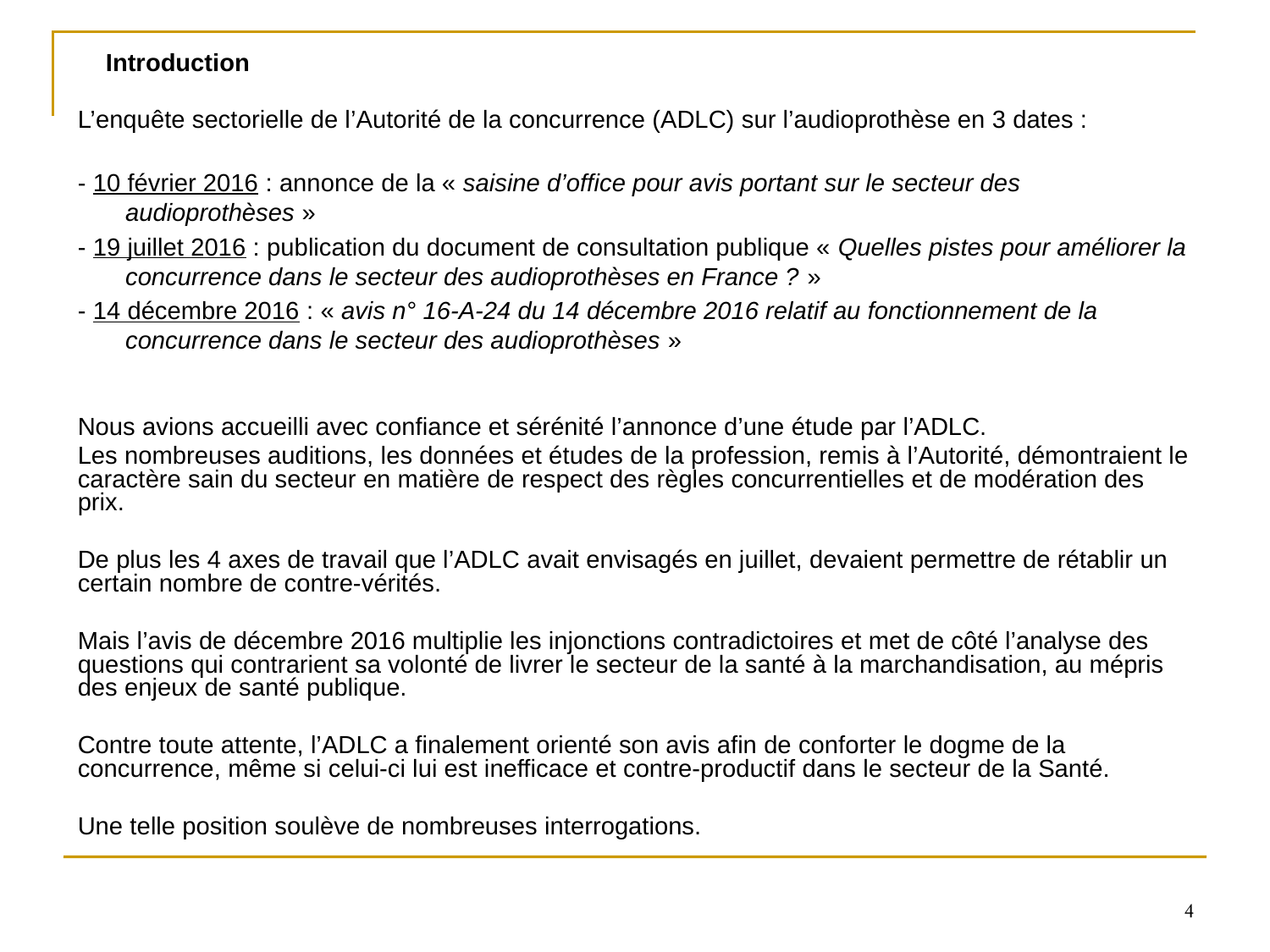

Introduction

L’enquête sectorielle de l’Autorité de la concurrence (ADLC) sur l’audioprothèse en 3 dates :

- 10 février 2016 : annonce de la « saisine d’office pour avis portant sur le secteur des audioprothèses »
- 19 juillet 2016 : publication du document de consultation publique « Quelles pistes pour améliorer la concurrence dans le secteur des audioprothèses en France ? »
- 14 décembre 2016 : « avis n° 16-A-24 du 14 décembre 2016 relatif au fonctionnement de la concurrence dans le secteur des audioprothèses »

Nous avions accueilli avec confiance et sérénité l’annonce d’une étude par l’ADLC.
Les nombreuses auditions, les données et études de la profession, remis à l’Autorité, démontraient le caractère sain du secteur en matière de respect des règles concurrentielles et de modération des prix.

De plus les 4 axes de travail que l’ADLC avait envisagés en juillet, devaient permettre de rétablir un certain nombre de contre-vérités.

Mais l’avis de décembre 2016 multiplie les injonctions contradictoires et met de côté l’analyse des questions qui contrarient sa volonté de livrer le secteur de la santé à la marchandisation, au mépris des enjeux de santé publique.

Contre toute attente, l’ADLC a finalement orienté son avis afin de conforter le dogme de la concurrence, même si celui-ci lui est inefficace et contre-productif dans le secteur de la Santé.

Une telle position soulève de nombreuses interrogations.

4